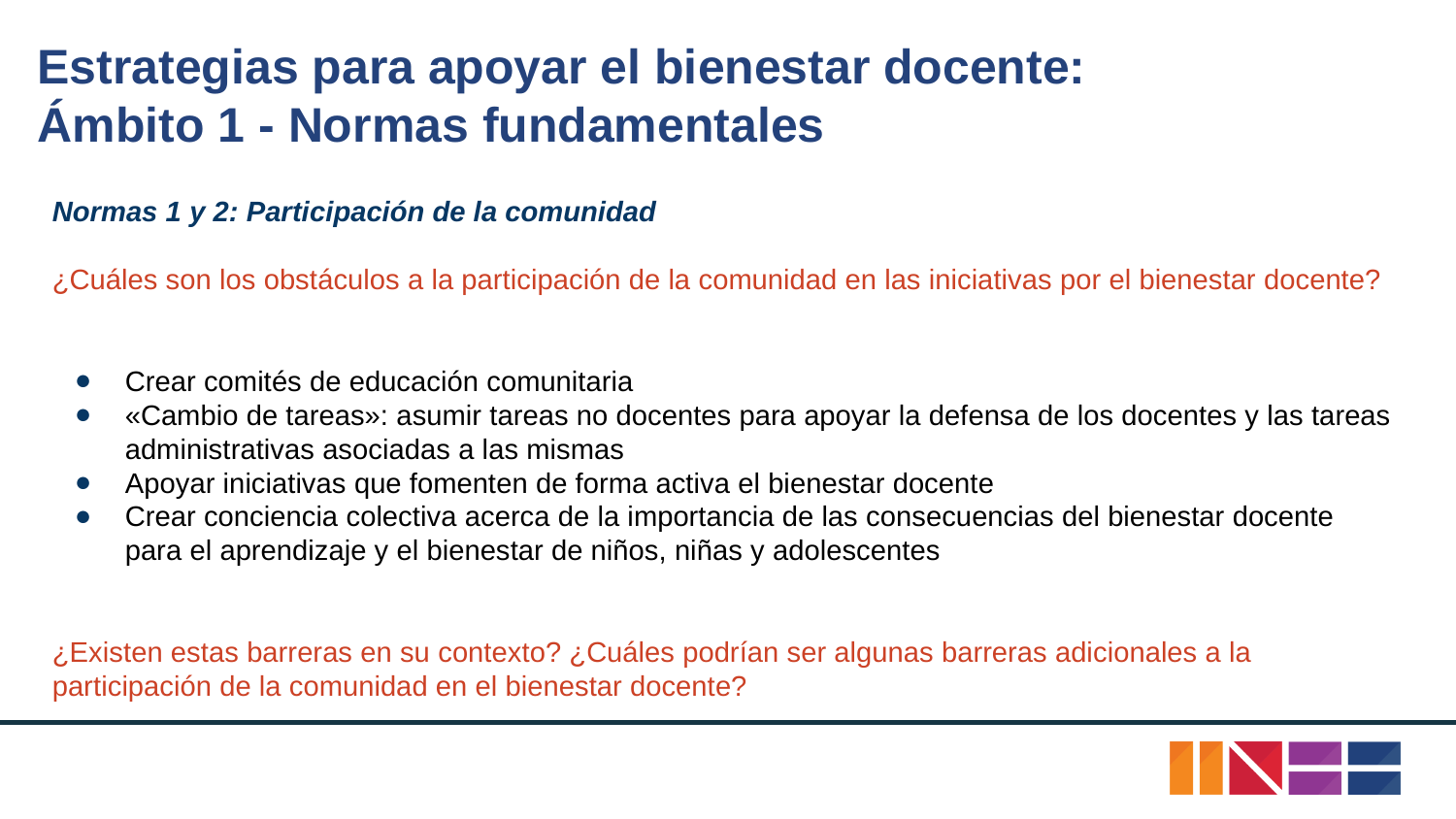

# Estrategias para apoyar el bienestar docente:
Ámbito 1 - Normas fundamentales

Normas 1 y 2: Participación de la comunidad

¿Cuáles son los obstáculos a la participación de la comunidad en las iniciativas por el bienestar docente?

Crear comités de educación comunitaria
«Cambio de tareas»: asumir tareas no docentes para apoyar la defensa de los docentes y las tareas administrativas asociadas a las mismas
Apoyar iniciativas que fomenten de forma activa el bienestar docente
Crear conciencia colectiva acerca de la importancia de las consecuencias del bienestar docente para el aprendizaje y el bienestar de niños, niñas y adolescentes

¿Existen estas barreras en su contexto? ¿Cuáles podrían ser algunas barreras adicionales a la participación de la comunidad en el bienestar docente?

Créditos: Oxfam